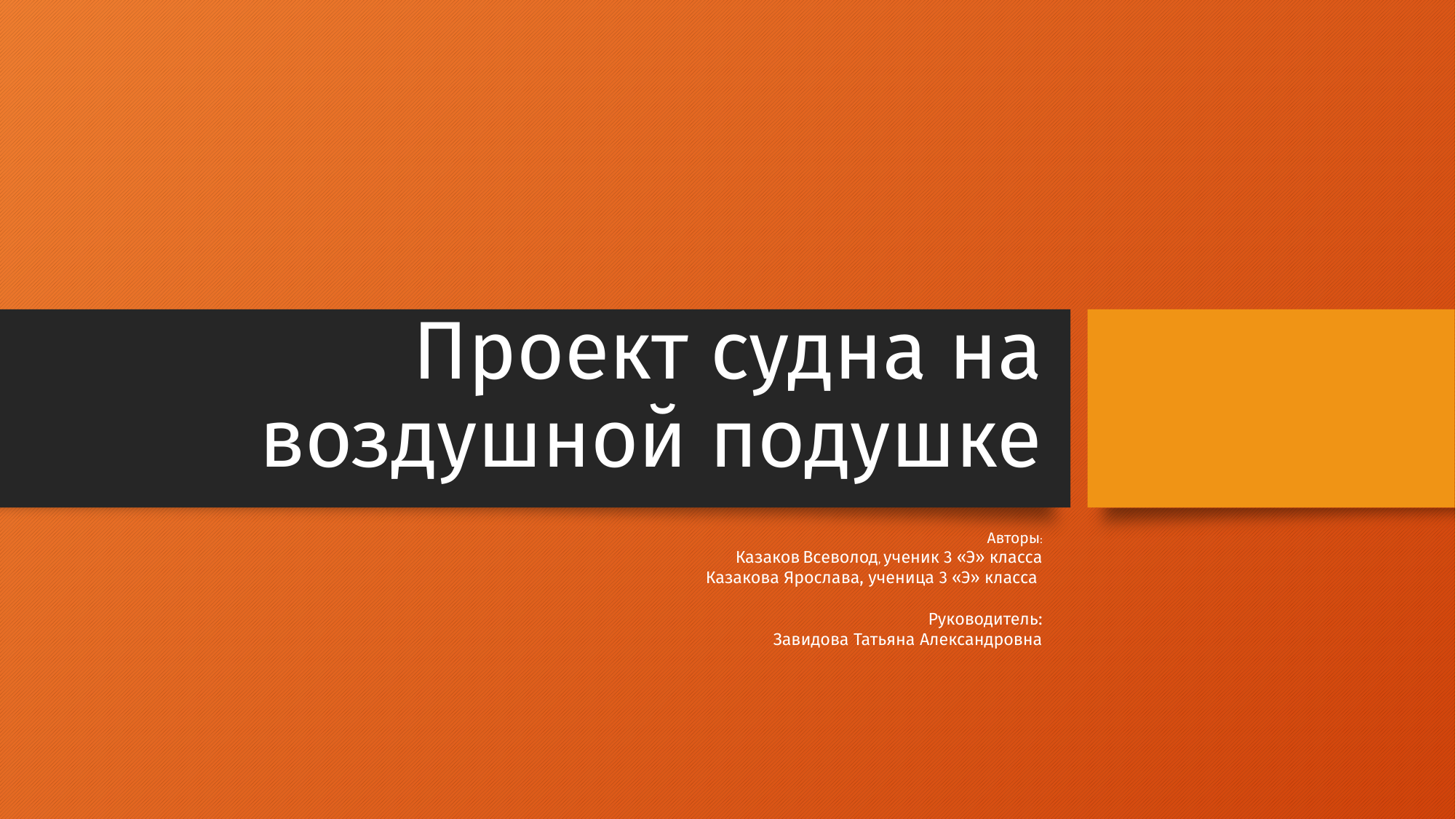

# Проект судна на воздушной подушке
Авторы:
Казаков Всеволод, ученик 3 «Э» класса
Казакова Ярослава, ученица 3 «Э» класса

Руководитель:
Завидова Татьяна Александровна